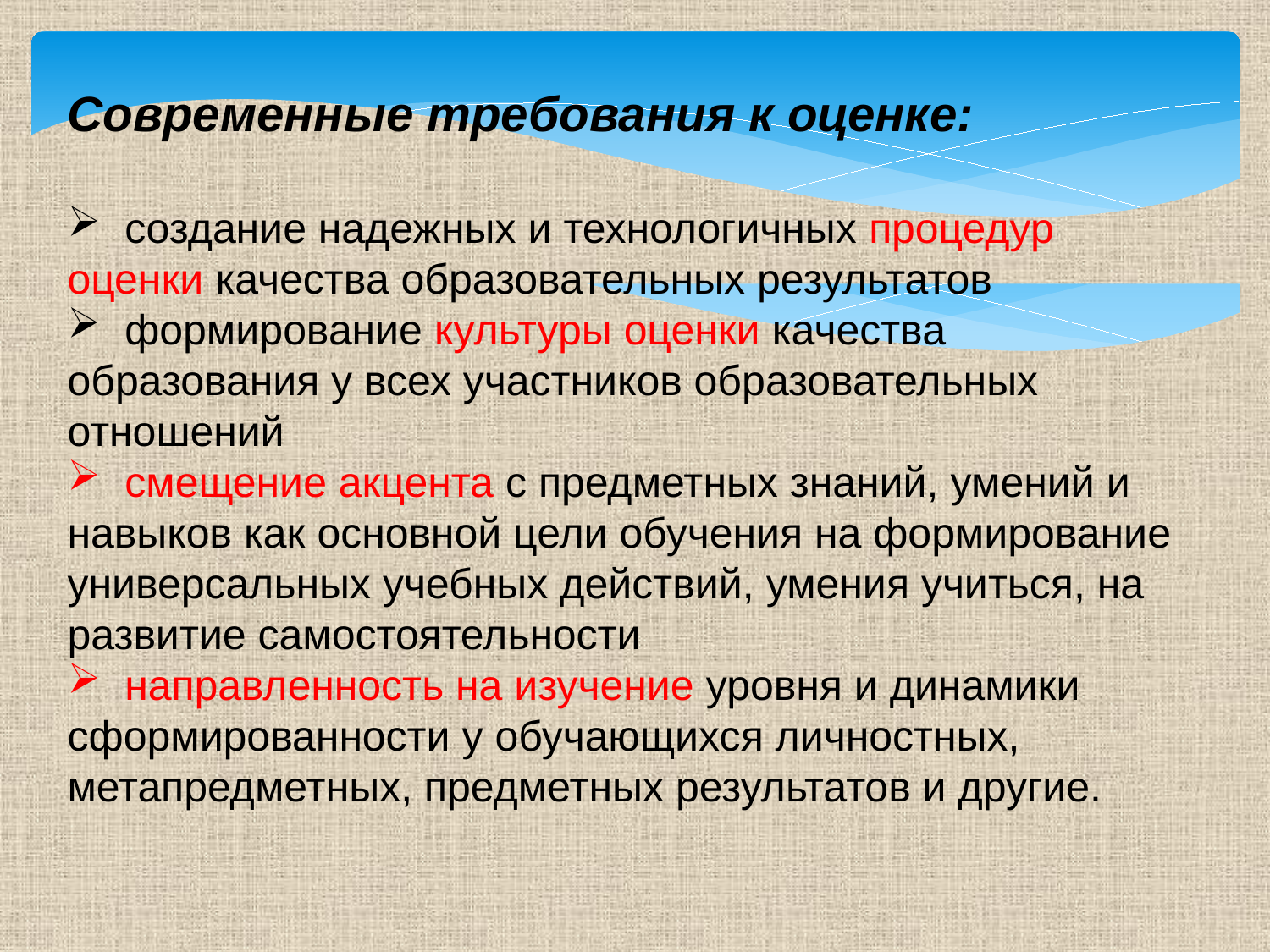

Современные требования к оценке:

  создание надежных и технологичных процедур оценки качества образовательных результатов
  формирование культуры оценки качества образования у всех участников образовательных отношений
  смещение акцента с предметных знаний, умений и навыков как основной цели обучения на формирование универсальных учебных действий, умения учиться, на развитие самостоятельности
  направленность на изучение уровня и динамики сформированности у обучающихся личностных, метапредметных, предметных результатов и другие.